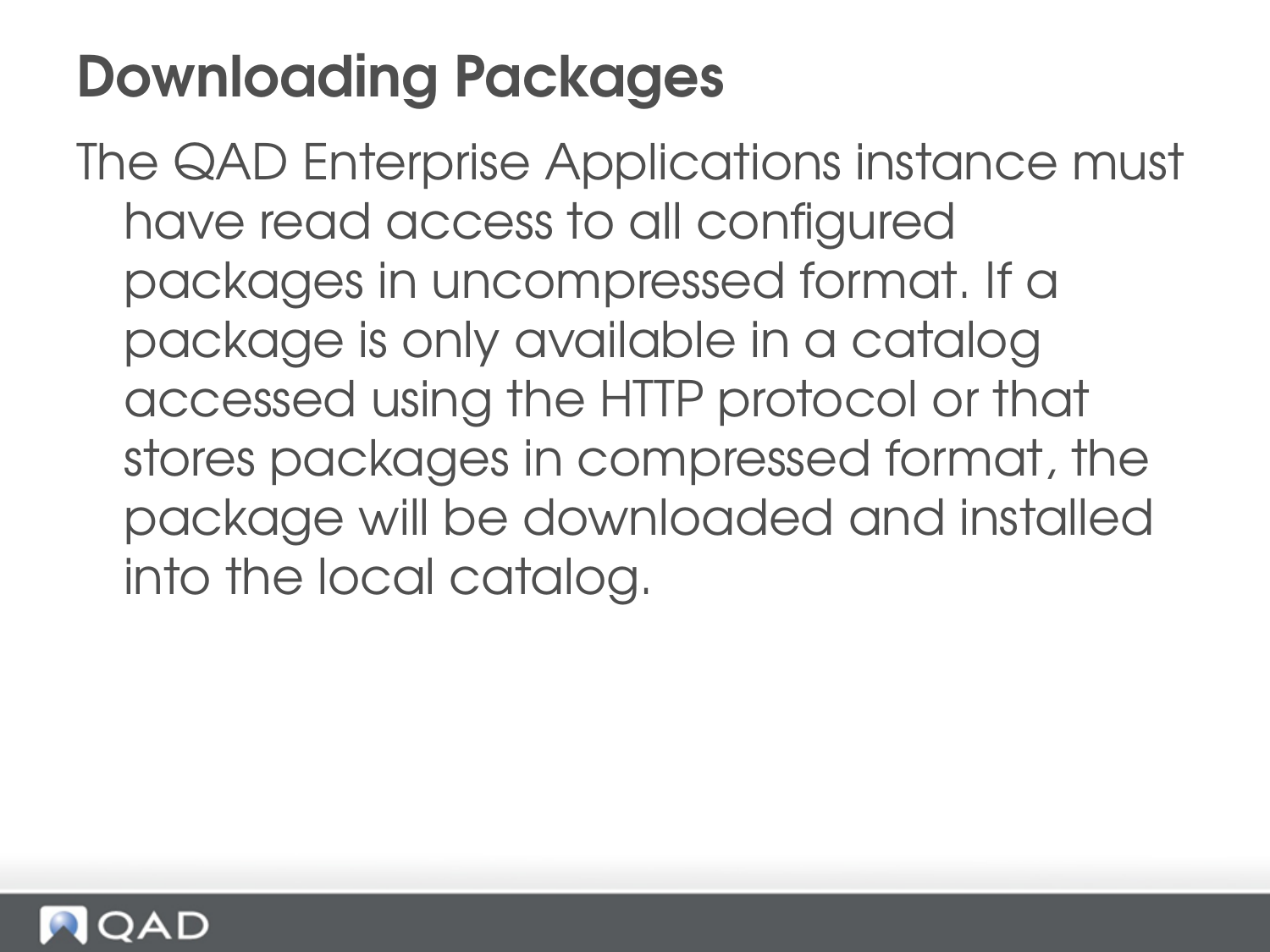

# Downloading Packages
The QAD Enterprise Applications instance must have read access to all configured packages in uncompressed format. If a package is only available in a catalog accessed using the HTTP protocol or that stores packages in compressed format, the package will be downloaded and installed into the local catalog.